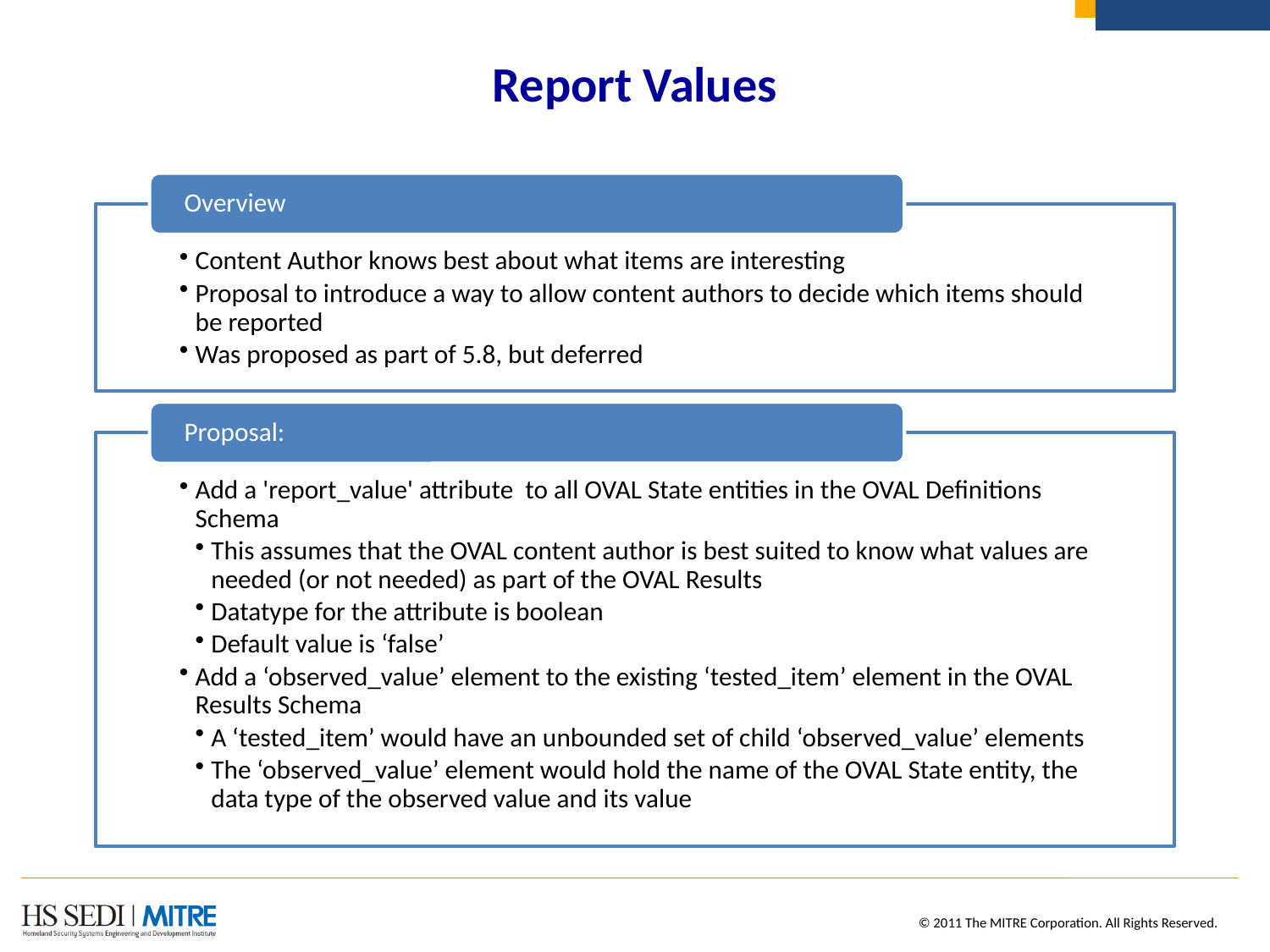

# Report Values
Content Author knows best about what items are interesting
Proposal to introduce a way to allow content authors to decide which items should be reported
Was proposed as part of 5.8, but deferred
Overview
Add a 'report_value' attribute  to all OVAL State entities in the OVAL Definitions Schema
This assumes that the OVAL content author is best suited to know what values are needed (or not needed) as part of the OVAL Results
Datatype for the attribute is boolean
Default value is ‘false’
Add a ‘observed_value’ element to the existing ‘tested_item’ element in the OVAL Results Schema
A ‘tested_item’ would have an unbounded set of child ‘observed_value’ elements
The ‘observed_value’ element would hold the name of the OVAL State entity, the data type of the observed value and its value
Proposal: